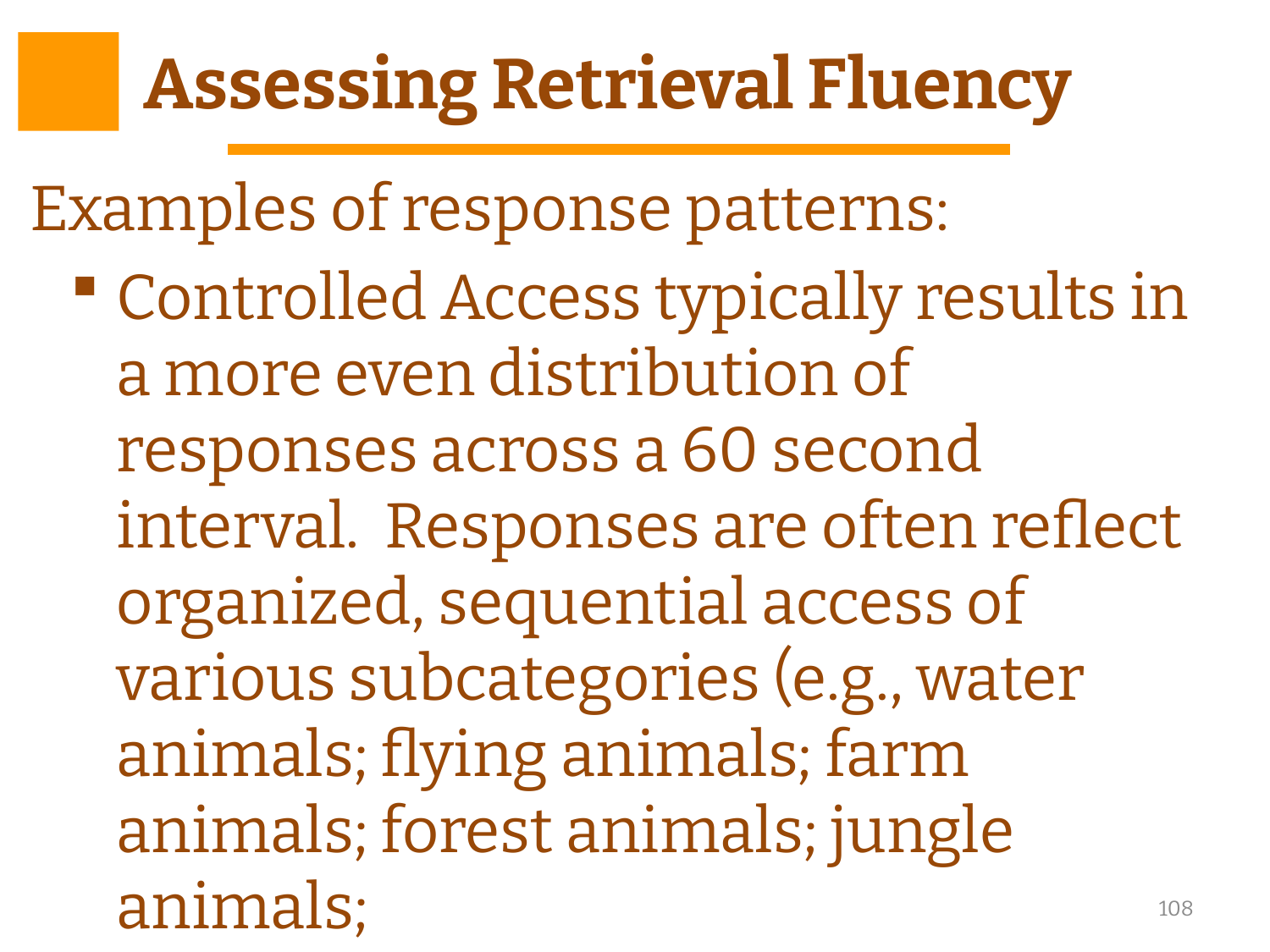

# Assessing Retrieval Fluency
Examples of response patterns:
Controlled Access typically results in a more even distribution of responses across a 60 second interval.  Responses are often reflect organized, sequential access of various subcategories (e.g., water animals; flying animals; farm animals; forest animals; jungle animals;

108